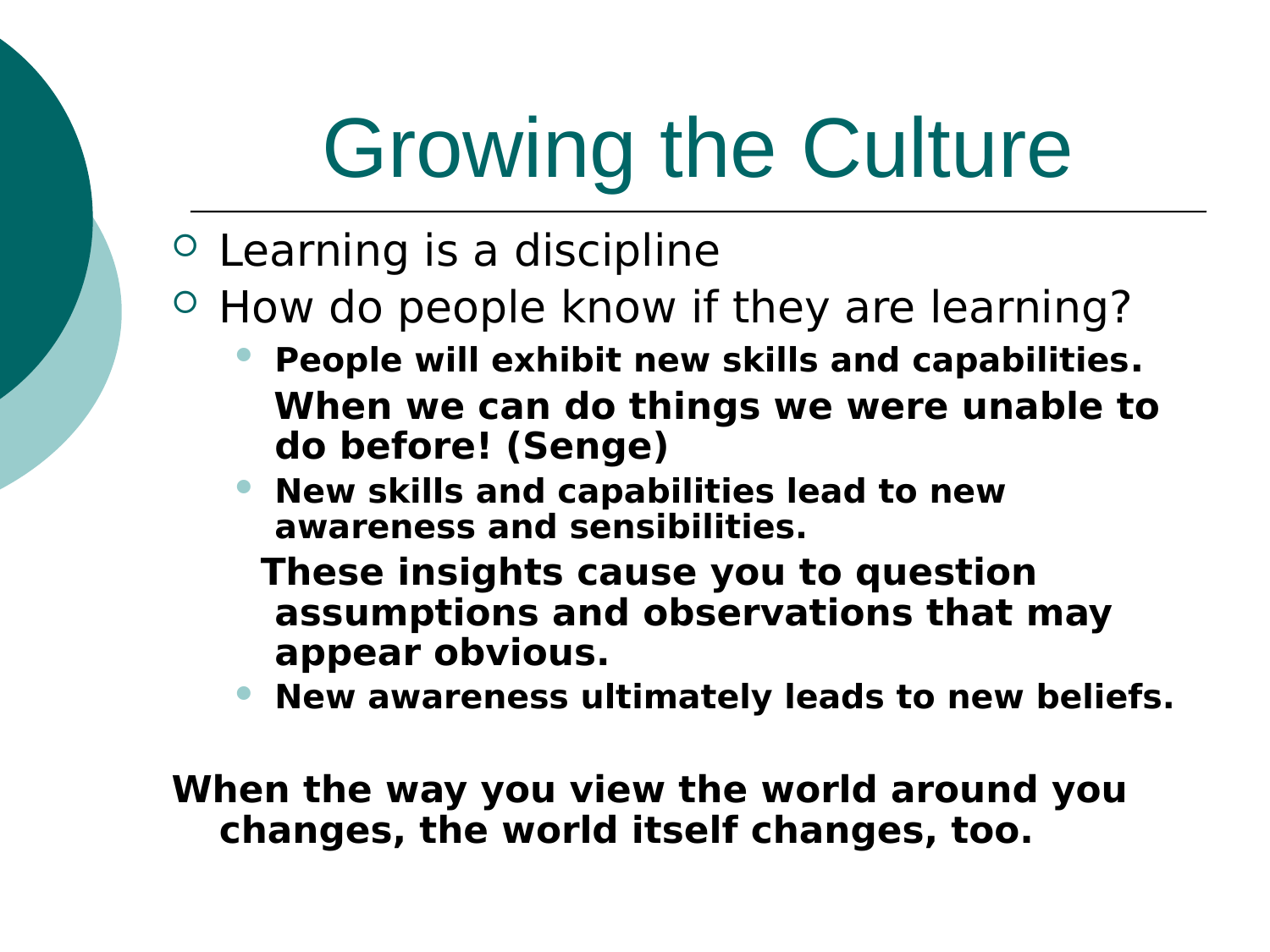

# Growing the Culture
Learning is a discipline
How do people know if they are learning?
People will exhibit new skills and capabilities.
   When we can do things we were unable to do before! (Senge)
New skills and capabilities lead to new awareness and sensibilities.
  These insights cause you to question assumptions and observations that may appear obvious.
New awareness ultimately leads to new beliefs.

When the way you view the world around you changes, the world itself changes, too.